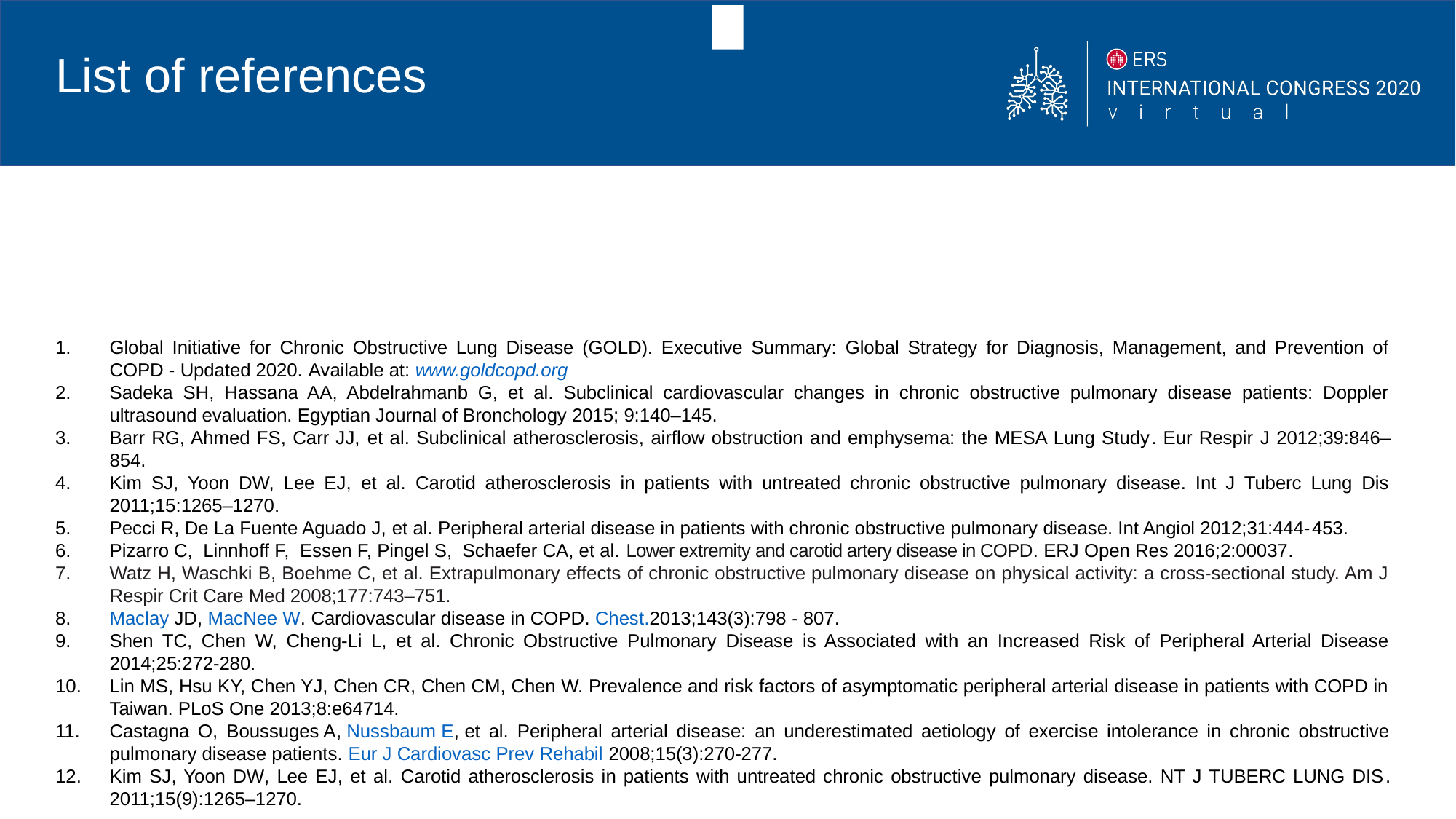

# List of references

Global Initiative for Chronic Obstructive Lung Disease (GOLD). Executive Summary: Global Strategy for Diagnosis, Management, and Prevention of COPD - Updated 2020. Available at: www.goldcopd.org
Sadeka SH, Hassana AA, Abdelrahmanb G, et al. Subclinical cardiovascular changes in chronic obstructive pulmonary disease patients: Doppler ultrasound evaluation. Egyptian Journal of Bronchology 2015; 9:140–145.
Barr RG, Ahmed FS, Carr JJ, et al. Subclinical atherosclerosis, airflow obstruction and emphysema: the MESA Lung Study. Eur Respir J 2012;39:846–854.
Kim SJ, Yoon DW, Lee EJ, et al. Carotid atherosclerosis in patients with untreated chronic obstructive pulmonary disease. Int J Tuberc Lung Dis 2011;15:1265–1270.
Pecci R, De La Fuente Aguado J, et al. Peripheral arterial disease in patients with chronic obstructive pulmonary disease. Int Angiol 2012;31:444-453.
Pizarro C,  Linnhoff F,  Essen F, Pingel S,  Schaefer CA, et al. Lower extremity and carotid artery disease in COPD. ERJ Open Res 2016;2:00037.
Watz H, Waschki B, Boehme C, et al. Extrapulmonary effects of chronic obstructive pulmonary disease on physical activity: a cross-sectional study. Am J Respir Crit Care Med 2008;177:743–751.
Maclay JD, MacNee W. Cardiovascular disease in COPD. Chest.2013;143(3):798 - 807.
Shen TC, Chen W, Cheng-Li L, et al. Chronic Obstructive Pulmonary Disease is Associated with an Increased Risk of Peripheral Arterial Disease 2014;25:272-280.
Lin MS, Hsu KY, Chen YJ, Chen CR, Chen CM, Chen W. Prevalence and risk factors of asymptomatic peripheral arterial disease in patients with COPD in Taiwan. PLoS One 2013;8:e64714.
Castagna O, Boussuges A, Nussbaum E, et al. Peripheral arterial disease: an underestimated aetiology of exercise intolerance in chronic obstructive pulmonary disease patients. Eur J Cardiovasc Prev Rehabil 2008;15(3):270-277.
Kim SJ, Yoon DW, Lee EJ, et al. Carotid atherosclerosis in patients with untreated chronic obstructive pulmonary disease. NT J TUBERC LUNG DIS. 2011;15(9):1265–1270.